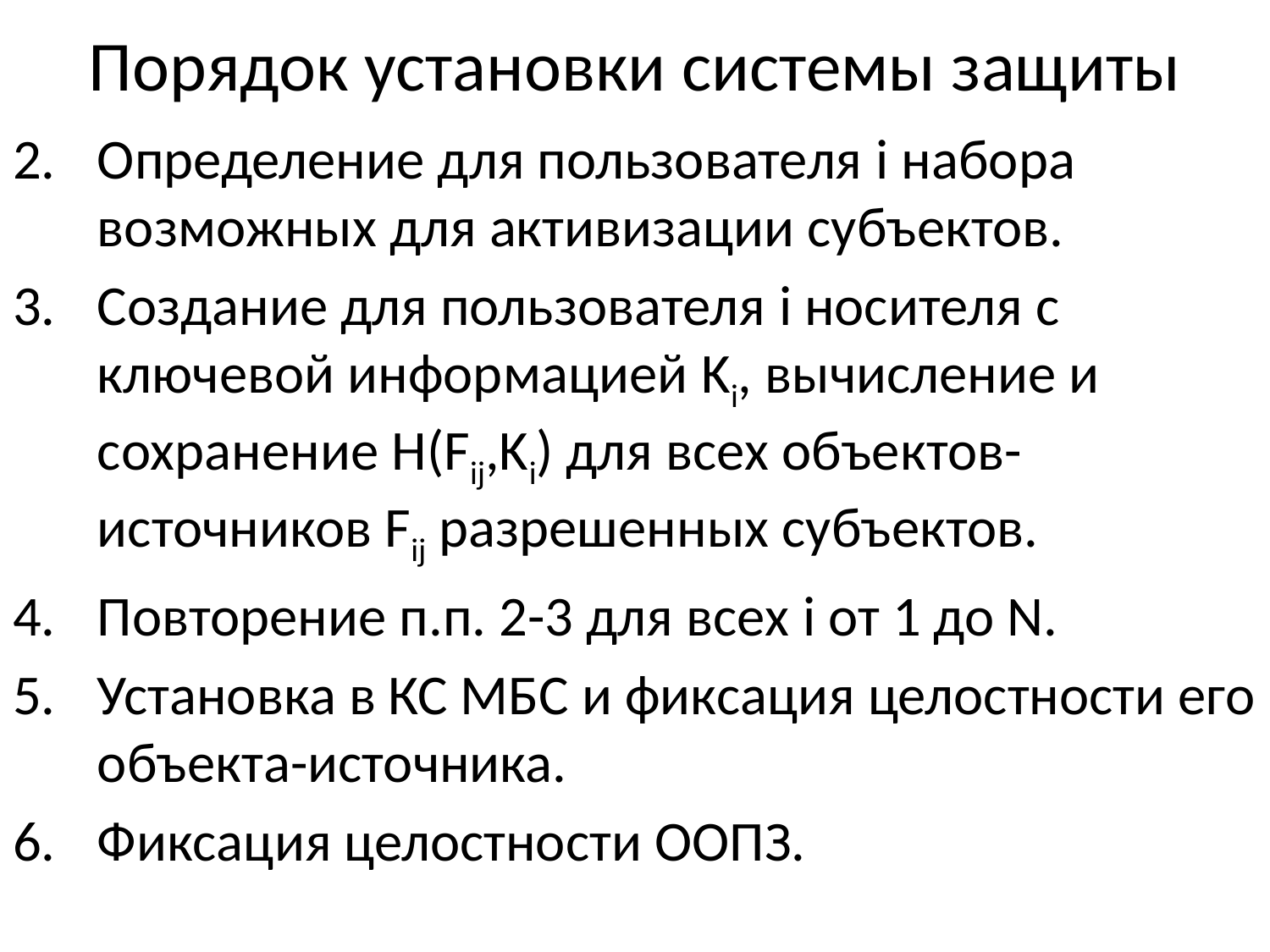

# Порядок установки системы защиты
Определение для пользователя i набора возможных для активизации субъектов.
Создание для пользователя i носителя с ключевой информацией Ki, вычисление и сохранение H(Fij,Ki) для всех объектов-источников Fij разрешенных субъектов.
Повторение п.п. 2-3 для всех i от 1 до N.
Установка в КС МБС и фиксация целостности его объекта-источника.
Фиксация целостности ООПЗ.